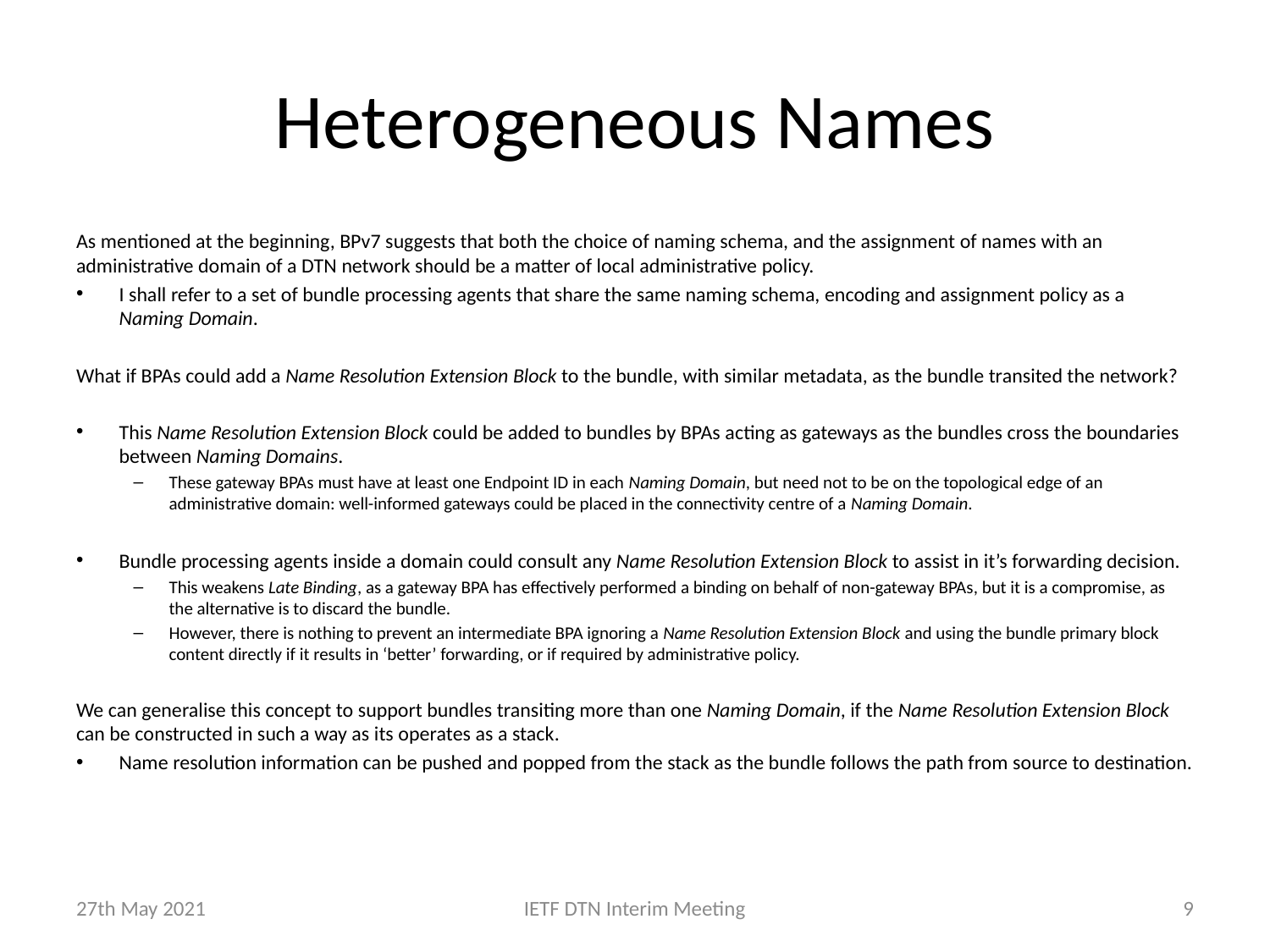

# Heterogeneous Names
As mentioned at the beginning, BPv7 suggests that both the choice of naming schema, and the assignment of names with an administrative domain of a DTN network should be a matter of local administrative policy.
I shall refer to a set of bundle processing agents that share the same naming schema, encoding and assignment policy as a Naming Domain.

What if BPAs could add a Name Resolution Extension Block to the bundle, with similar metadata, as the bundle transited the network?

This Name Resolution Extension Block could be added to bundles by BPAs acting as gateways as the bundles cross the boundaries between Naming Domains.
These gateway BPAs must have at least one Endpoint ID in each Naming Domain, but need not to be on the topological edge of an administrative domain: well-informed gateways could be placed in the connectivity centre of a Naming Domain.

Bundle processing agents inside a domain could consult any Name Resolution Extension Block to assist in it’s forwarding decision.
This weakens Late Binding, as a gateway BPA has effectively performed a binding on behalf of non-gateway BPAs, but it is a compromise, as the alternative is to discard the bundle.
However, there is nothing to prevent an intermediate BPA ignoring a Name Resolution Extension Block and using the bundle primary block content directly if it results in ‘better’ forwarding, or if required by administrative policy.

We can generalise this concept to support bundles transiting more than one Naming Domain, if the Name Resolution Extension Block can be constructed in such a way as its operates as a stack.
Name resolution information can be pushed and popped from the stack as the bundle follows the path from source to destination.

27th May 2021
IETF DTN Interim Meeting
9